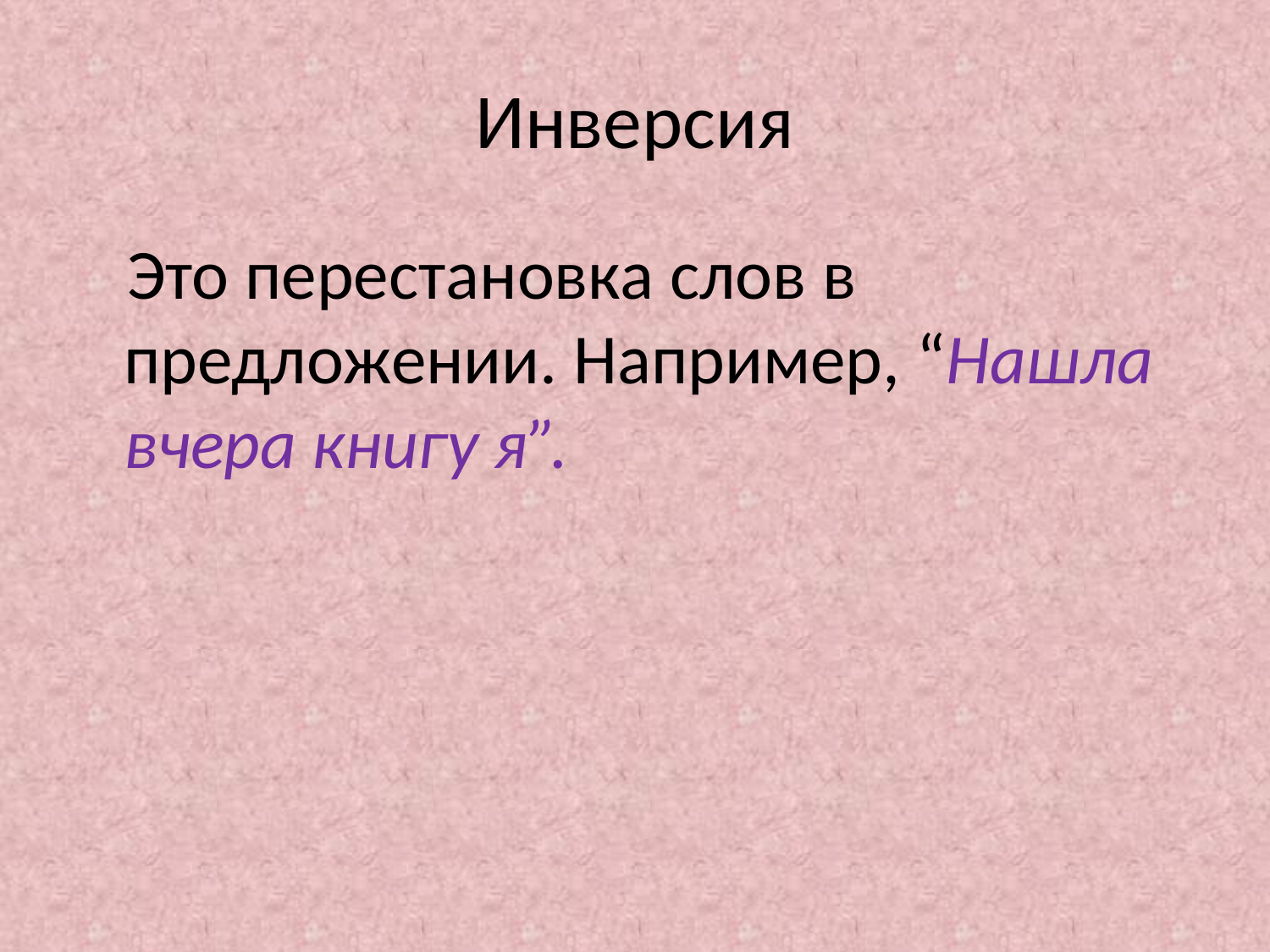

# Инверсия
    Это перестановка слов в предложении. Например, “Нашла вчера книгу я”.